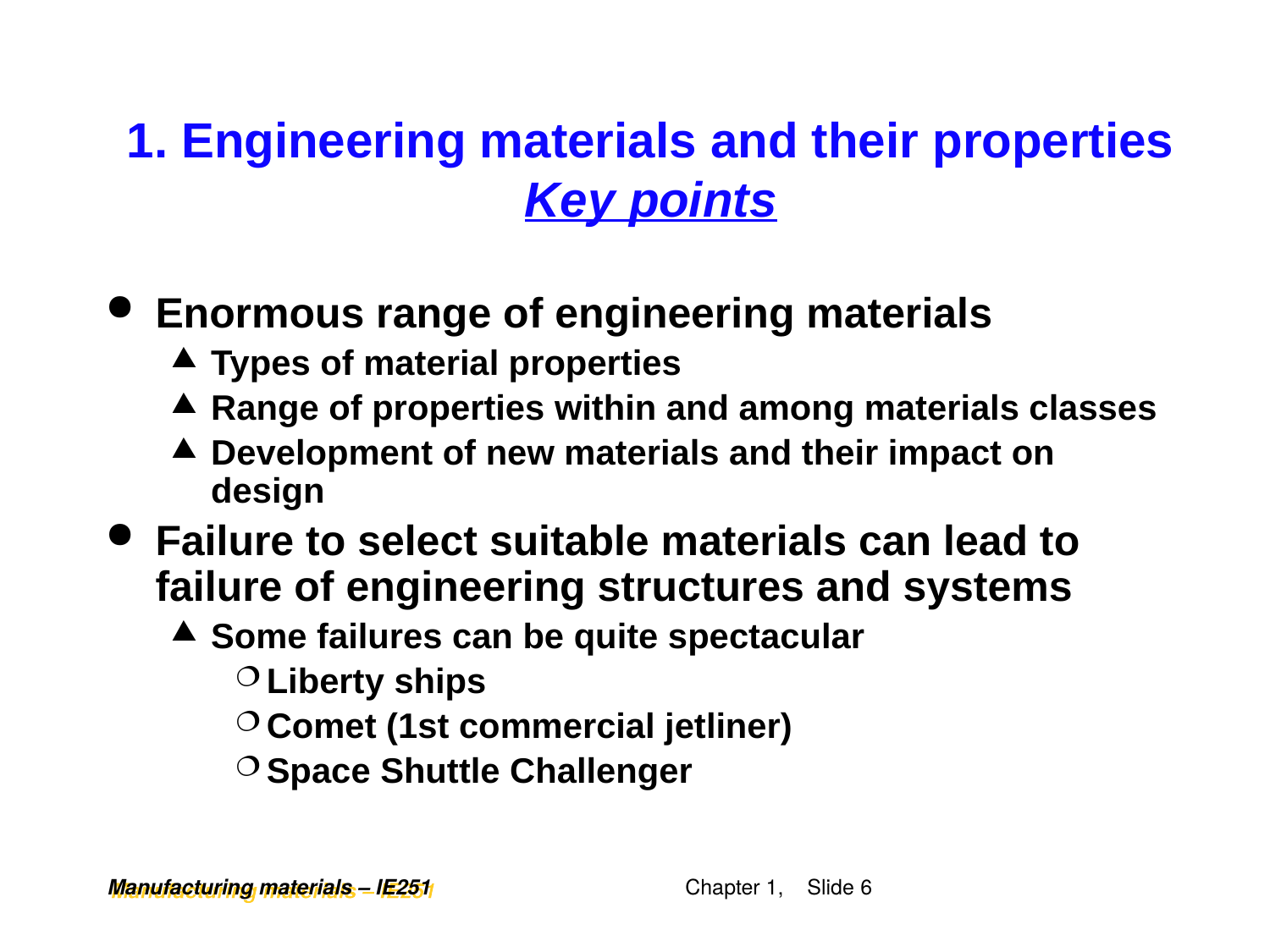

# 1. Engineering materials and their properties Key points
Enormous range of engineering materials
Types of material properties
Range of properties within and among materials classes
Development of new materials and their impact on design
Failure to select suitable materials can lead to failure of engineering structures and systems
Some failures can be quite spectacular
Liberty ships
Comet (1st commercial jetliner)
Space Shuttle Challenger